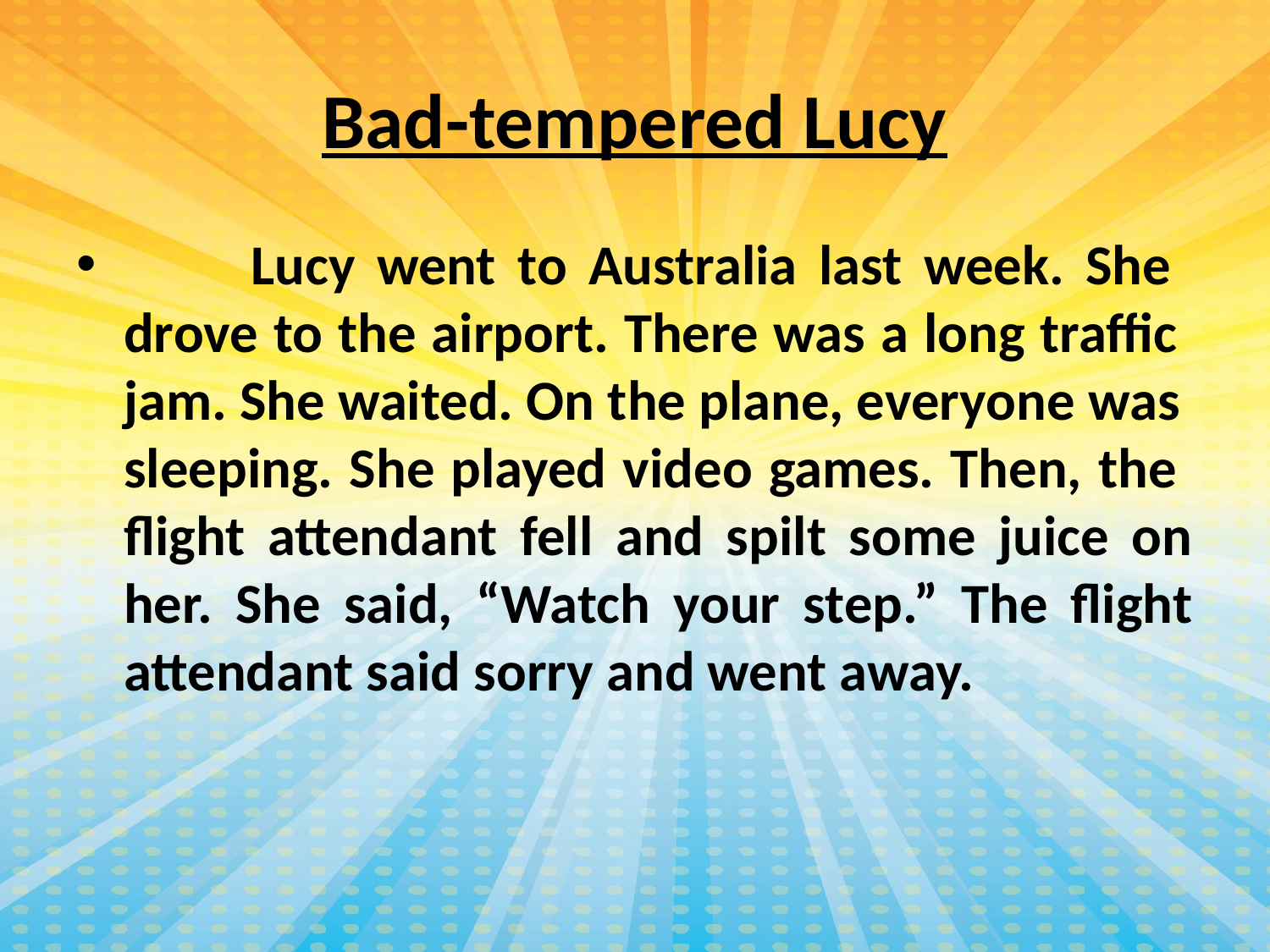

# Bad-tempered Lucy
	Lucy went to Australia last week. She  drove to the airport. There was a long traffic  jam. She waited. On the plane, everyone was  sleeping. She played video games. Then, the  flight attendant fell and spilt some juice on her. She said, “Watch your step.” The flight attendant said sorry and went away.